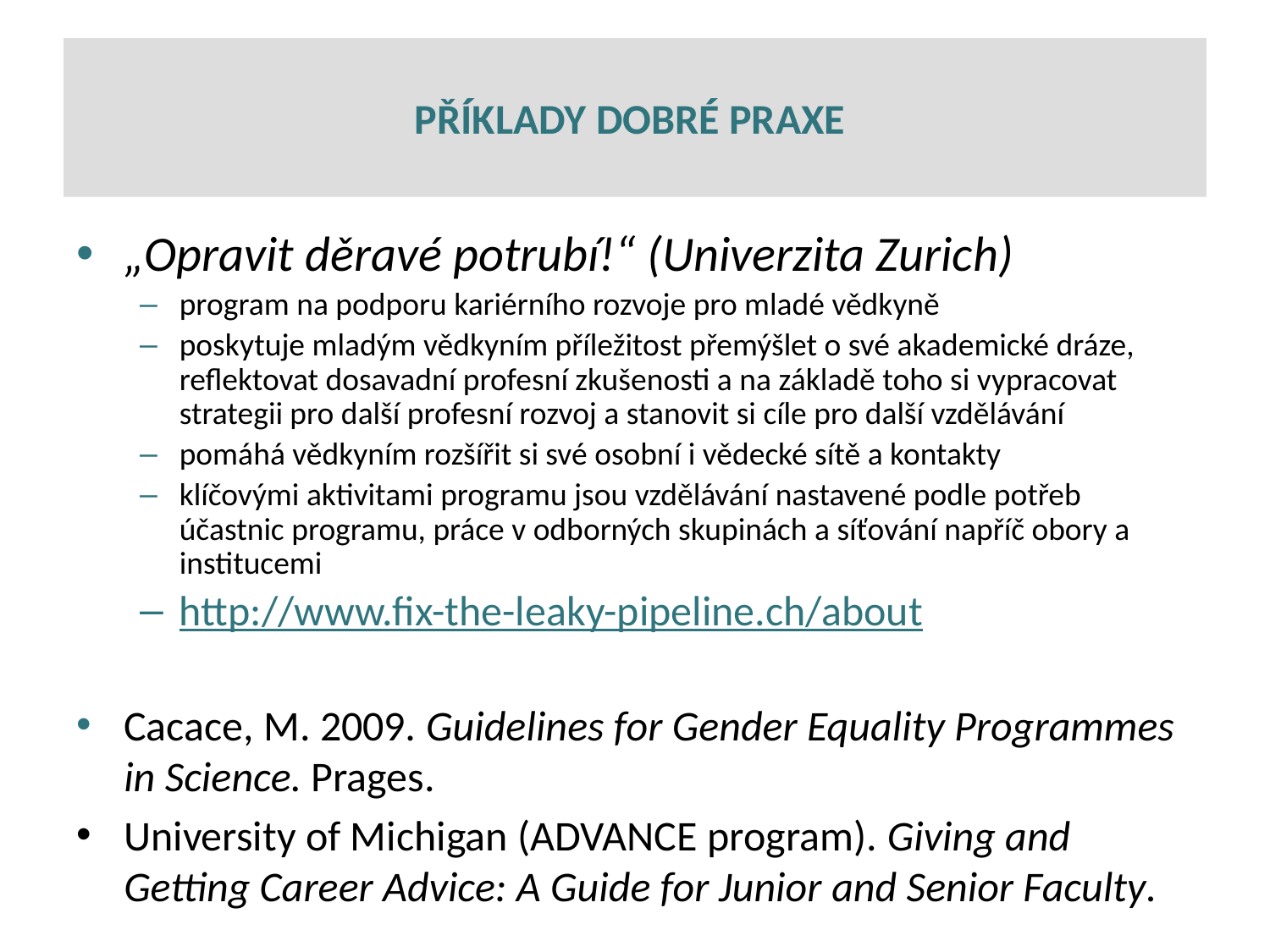

# PŘÍKLADY DOBRÉ PRAXE
„Opravit děravé potrubí!“ (Univerzita Zurich)
program na podporu kariérního rozvoje pro mladé vědkyně
poskytuje mladým vědkyním příležitost přemýšlet o své akademické dráze, reflektovat dosavadní profesní zkušenosti a na základě toho si vypracovat strategii pro další profesní rozvoj a stanovit si cíle pro další vzdělávání
pomáhá vědkyním rozšířit si své osobní i vědecké sítě a kontakty
klíčovými aktivitami programu jsou vzdělávání nastavené podle potřeb účastnic programu, práce v odborných skupinách a síťování napříč obory a institucemi
http://www.fix-the-leaky-pipeline.ch/about

Cacace, M. 2009. Guidelines for Gender Equality Programmes in Science. Prages.
University of Michigan (ADVANCE program). Giving and Getting Career Advice: A Guide for Junior and Senior Faculty.